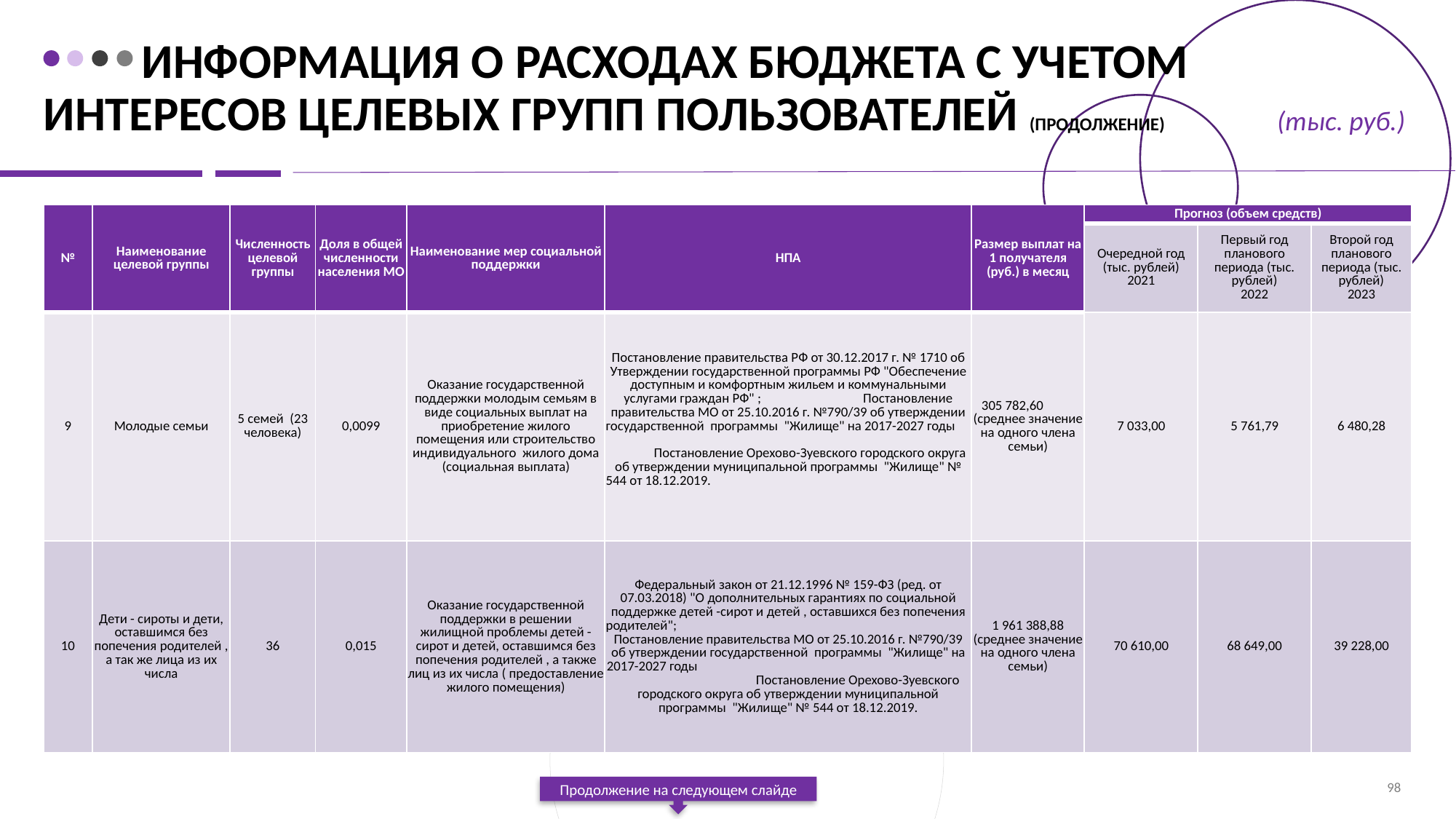

# Информация о расходах бюджета с учетом интересов целевых групп пользователей (продолжение)
(тыс. руб.)
| № | Наименование целевой группы | Численность целевой группы | Доля в общей численности населения МО | Наименование мер социальной поддержки | НПА | Размер выплат на 1 получателя (руб.) в месяц | Прогноз (объем средств) |  |  |
| --- | --- | --- | --- | --- | --- | --- | --- | --- | --- |
|  |  |  |  |  |  |  | Очередной год (тыс. рублей) 2021 | Первый год планового периода (тыс. рублей) 2022 | Второй год планового периода (тыс. рублей) 2023 |
| 9 | Молодые семьи | 5 семей (23 человека) | 0,0099 | Оказание государственной поддержки молодым семьям в виде социальных выплат на приобретение жилого помещения или строительство индивидуального жилого дома (социальная выплата) | Постановление правительства РФ от 30.12.2017 г. № 1710 об Утверждении государственной программы РФ "Обеспечение доступным и комфортным жильем и коммунальными услугами граждан РФ" ; Постановление правительства МО от 25.10.2016 г. №790/39 об утверждении государственной программы "Жилище" на 2017-2027 годы Постановление Орехово-Зуевского городского округа об утверждении муниципальной программы "Жилище" № 544 от 18.12.2019. | 305 782,60 (среднее значение на одного члена семьи) | 7 033,00 | 5 761,79 | 6 480,28 |
| 10 | Дети - сироты и дети, оставшимся без попечения родителей , а так же лица из их числа | 36 | 0,015 | Оказание государственной поддержки в решении жилищной проблемы детей - сирот и детей, оставшимся без попечения родителей , а также лиц из их числа ( предоставление жилого помещения) | Федеральный закон от 21.12.1996 № 159-ФЗ (ред. от 07.03.2018) "О дополнительных гарантиях по социальной поддержке детей -сирот и детей , оставшихся без попечения родителей"; Постановление правительства МО от 25.10.2016 г. №790/39 об утверждении государственной программы "Жилище" на 2017-2027 годы Постановление Орехово-Зуевского городского округа об утверждении муниципальной программы "Жилище" № 544 от 18.12.2019. | 1 961 388,88 (среднее значение на одного члена семьи) | 70 610,00 | 68 649,00 | 39 228,00 |
98
Продолжение на следующем слайде